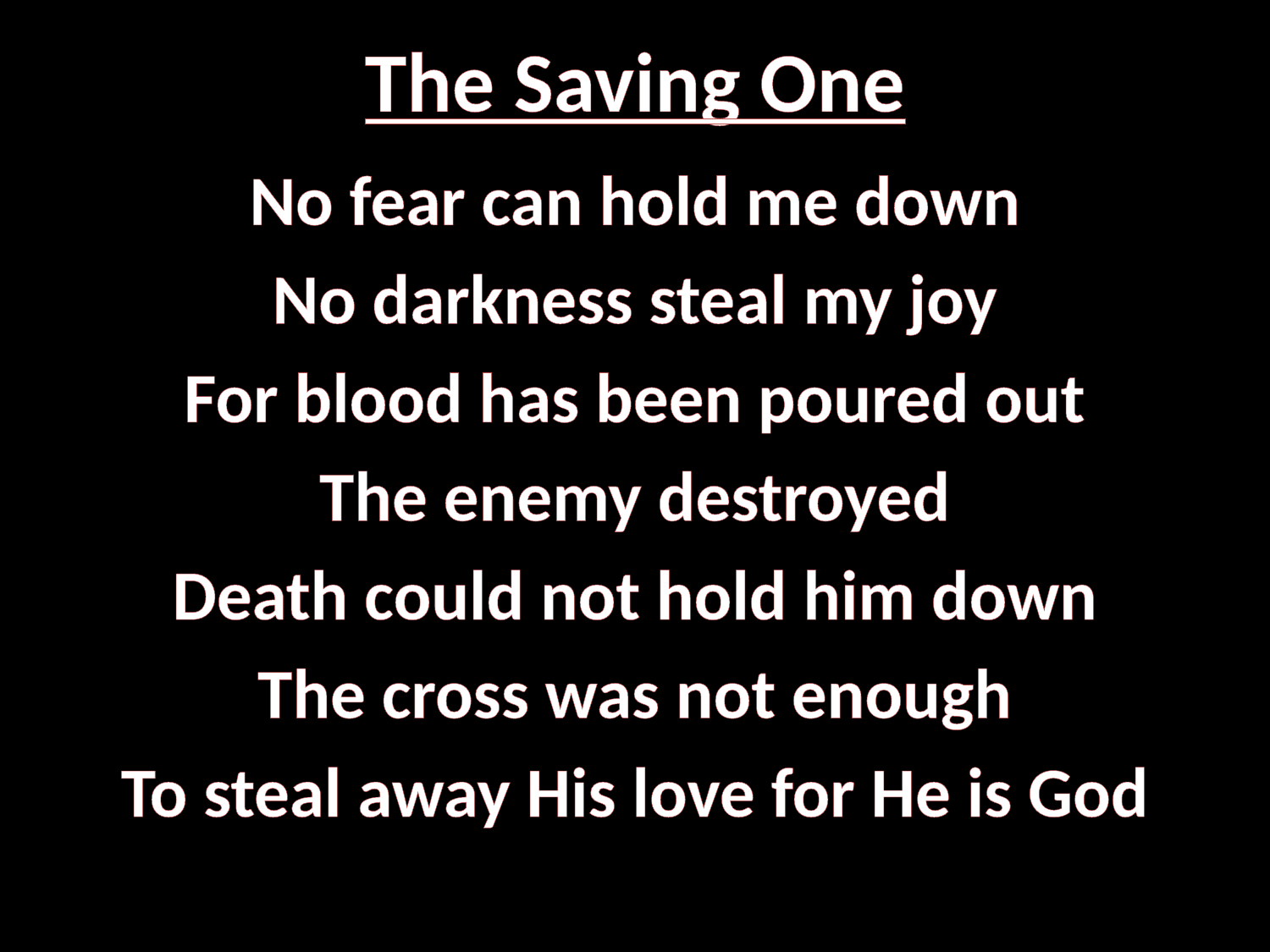

# The Saving One
No fear can hold me down
No darkness steal my joy
For blood has been poured out
The enemy destroyed
Death could not hold him down
The cross was not enough
To steal away His love for He is God